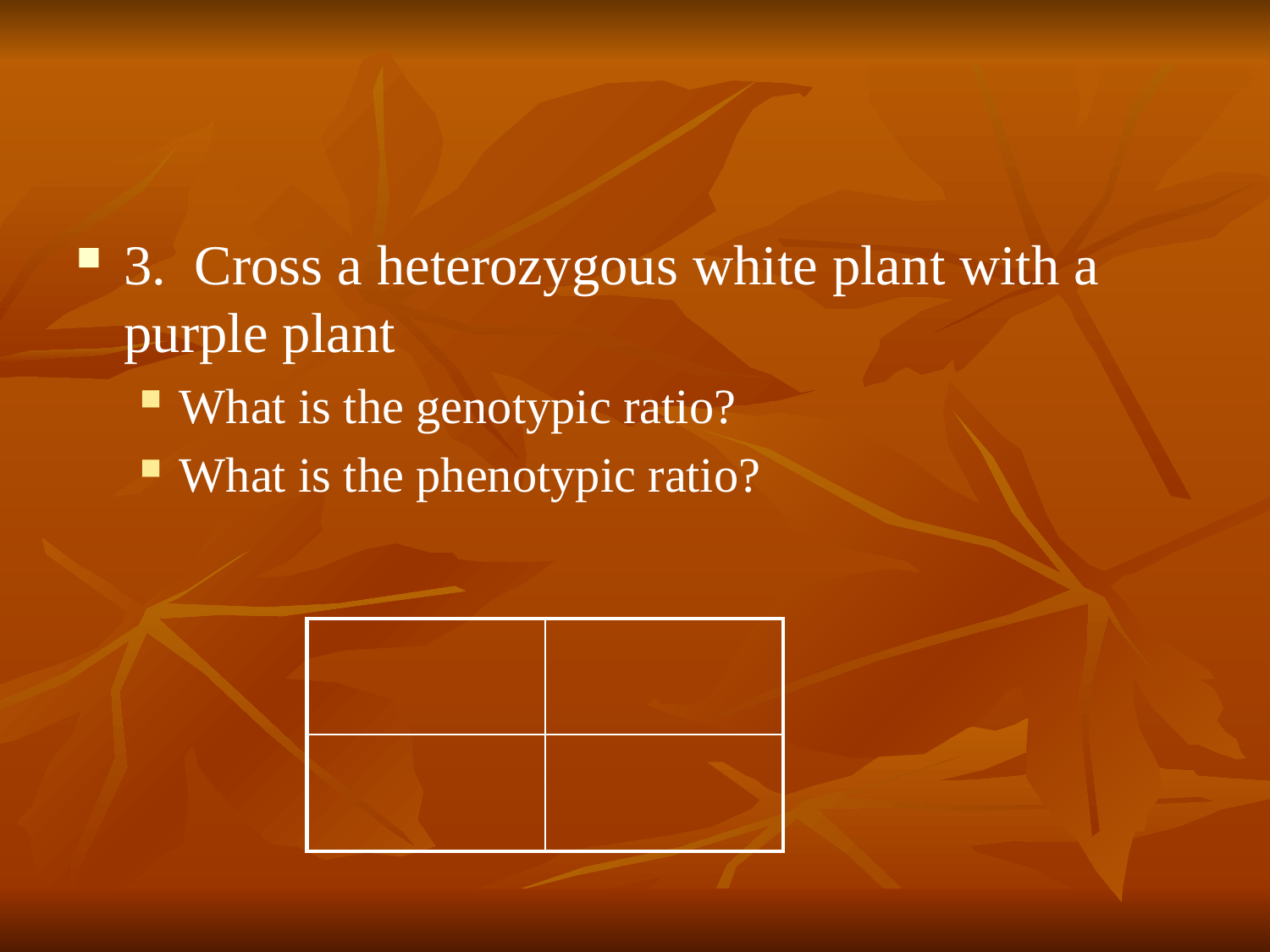

3.  Cross a heterozygous white plant with a purple plant
What is the genotypic ratio?
What is the phenotypic ratio?
|  |  |
| --- | --- |
|  |  |